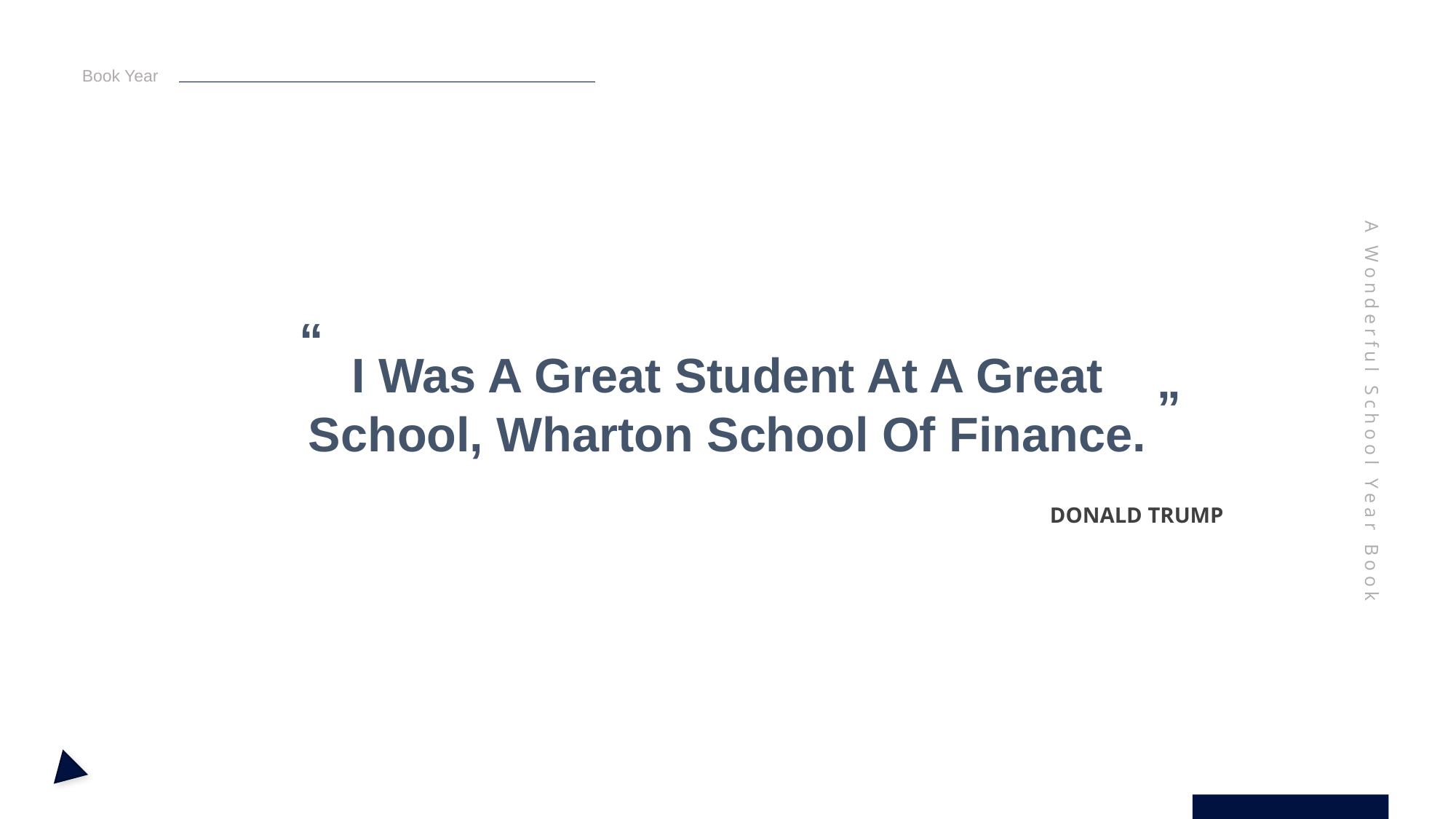

Book Year
“
I Was A Great Student At A Great
School, Wharton School Of Finance.
“
A Wonderful School Year Book
DONALD TRUMP